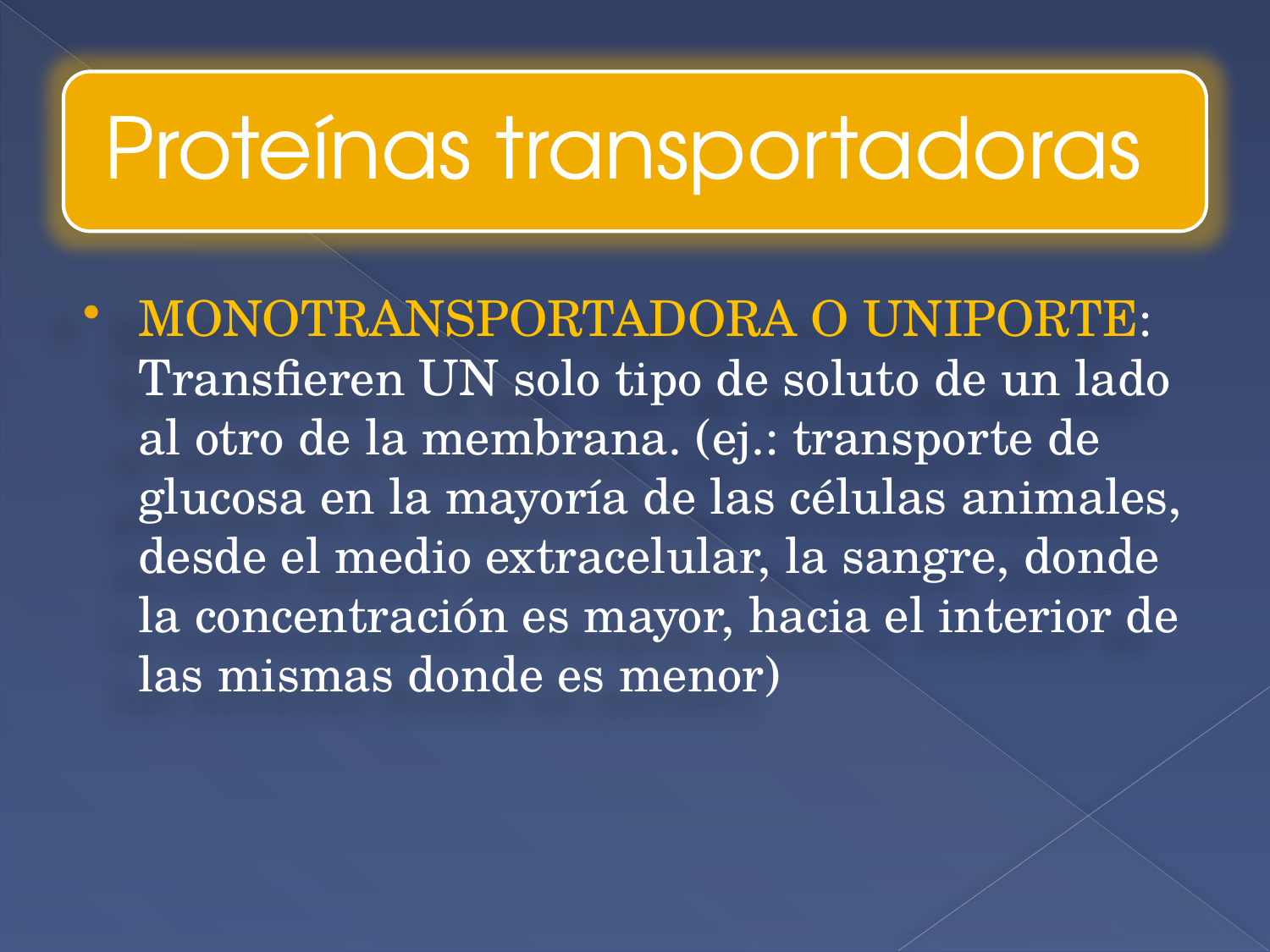

Proteínas transportadoras

MONOTRANSPORTADORA O UNIPORTE: Transfieren UN solo tipo de soluto de un lado al otro de la membrana. (ej.: transporte de glucosa en la mayoría de las células animales, desde el medio extracelular, la sangre, donde la concentración es mayor, hacia el interior de las mismas donde es menor)